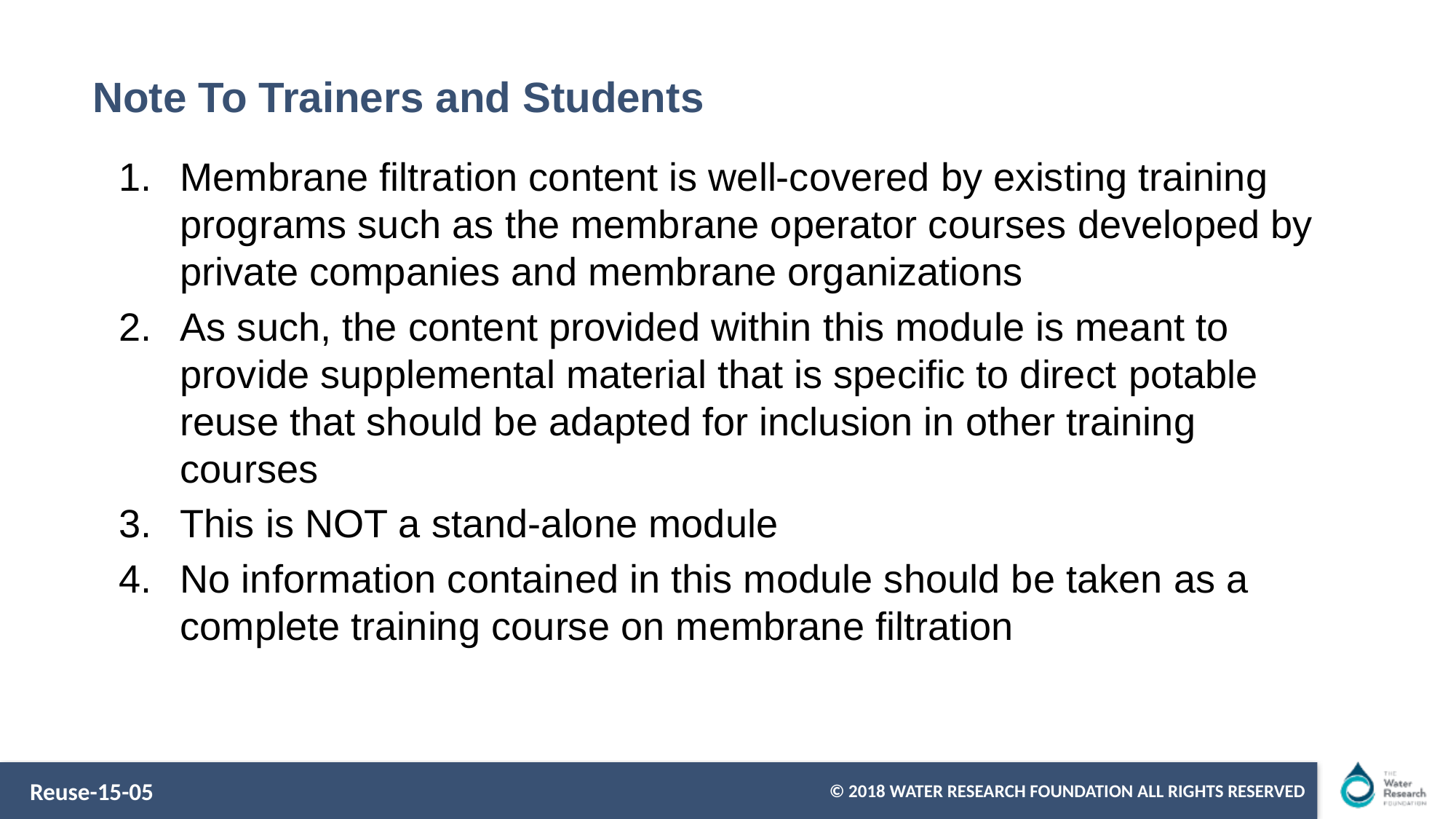

# Note To Trainers and Students
Membrane filtration content is well-covered by existing training programs such as the membrane operator courses developed by private companies and membrane organizations
As such, the content provided within this module is meant to provide supplemental material that is specific to direct potable reuse that should be adapted for inclusion in other training courses
This is NOT a stand-alone module
No information contained in this module should be taken as a complete training course on membrane filtration